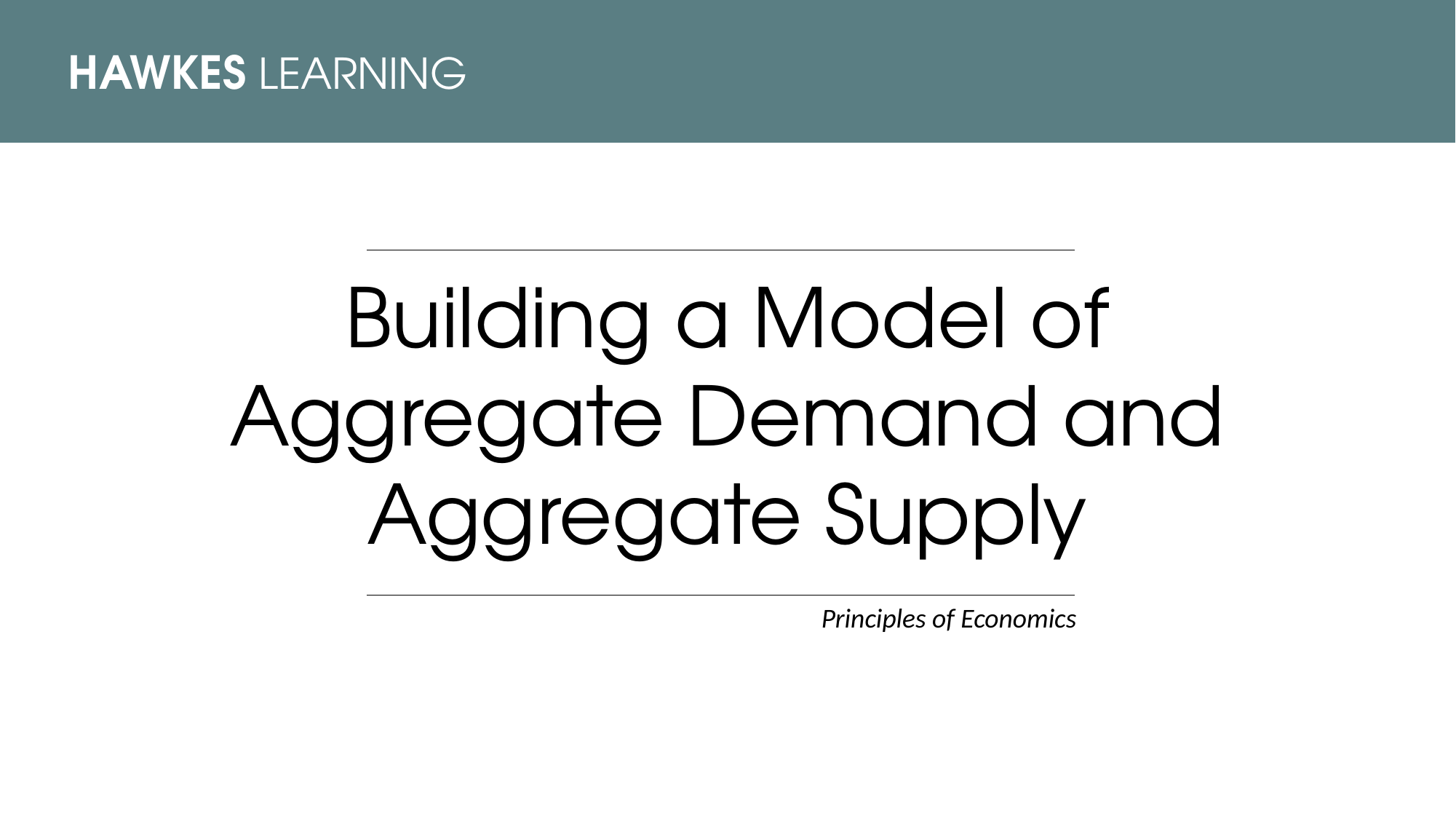

HAWKES LEARNING
Building a Model of Aggregate Demand and Aggregate Supply
Principles of Economics